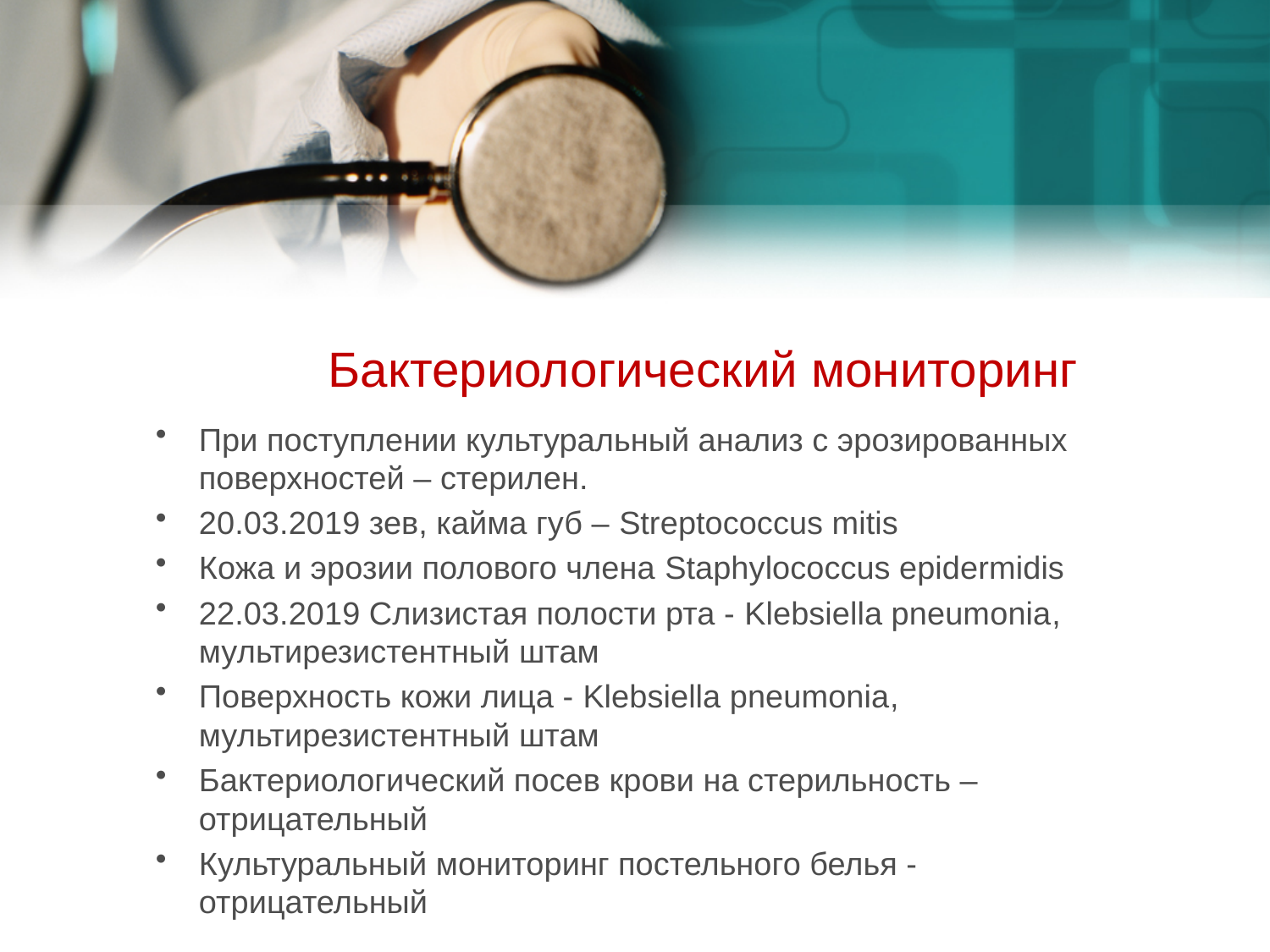

# Бактериологический мониторинг
При поступлении культуральный анализ с эрозированных поверхностей – стерилен.
20.03.2019 зев, кайма губ – Streptococcus mitis
Кожа и эрозии полового члена Staphylococcus epidermidis
22.03.2019 Слизистая полости рта - Klebsiella pneumonia, мультирезистентный штам
Поверхность кожи лица - Klebsiella pneumonia, мультирезистентный штам
Бактериологический посев крови на стерильность – отрицательный
Культуральный мониторинг постельного белья - отрицательный